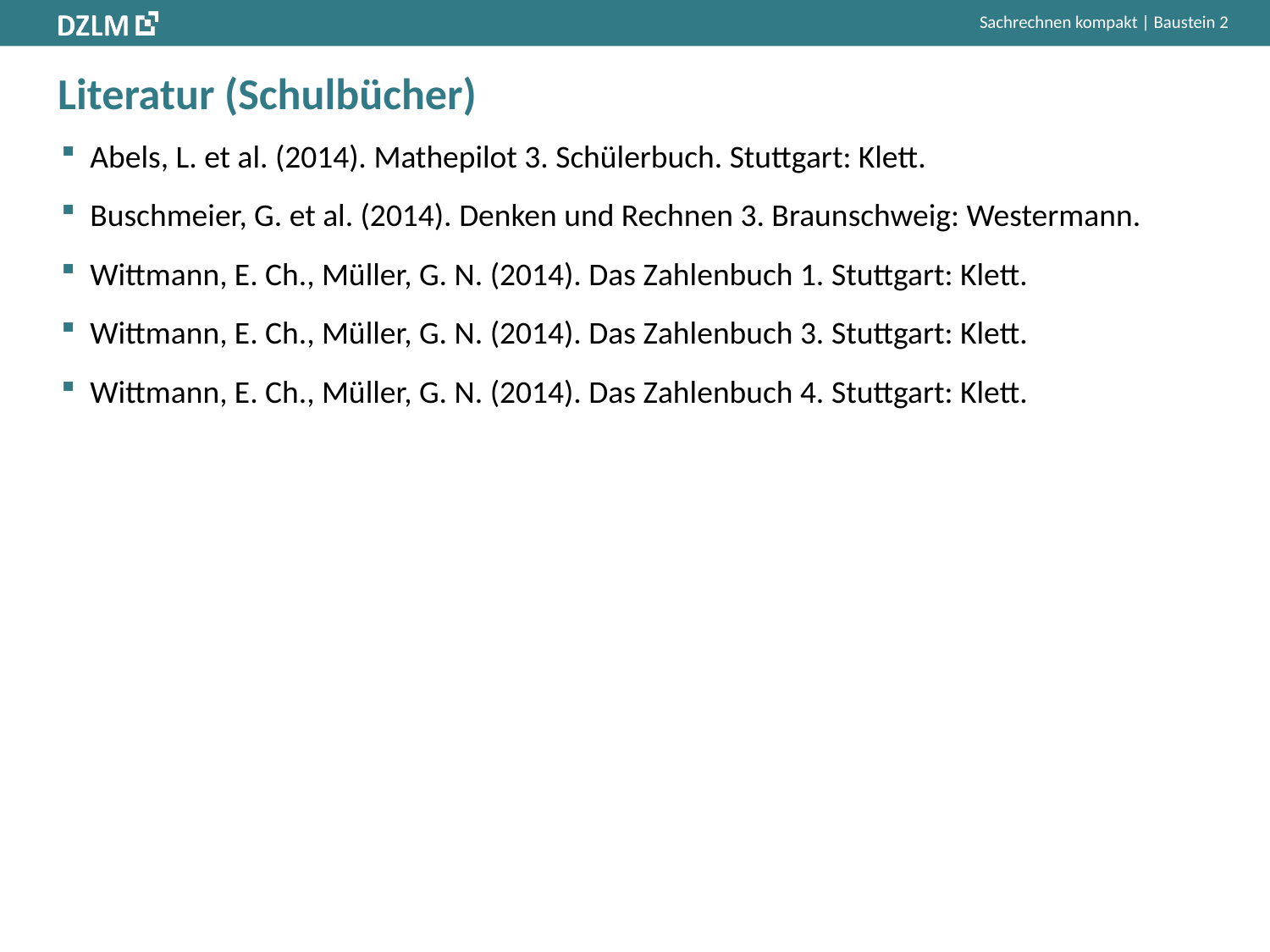

# Literatur (Schulbücher)
Abels, L. et al. (2014). Mathepilot 3. Schülerbuch. Stuttgart: Klett.
Buschmeier, G. et al. (2014). Denken und Rechnen 3. Braunschweig: Westermann.
Wittmann, E. Ch., Müller, G. N. (2014). Das Zahlenbuch 1. Stuttgart: Klett.
Wittmann, E. Ch., Müller, G. N. (2014). Das Zahlenbuch 3. Stuttgart: Klett.
Wittmann, E. Ch., Müller, G. N. (2014). Das Zahlenbuch 4. Stuttgart: Klett.